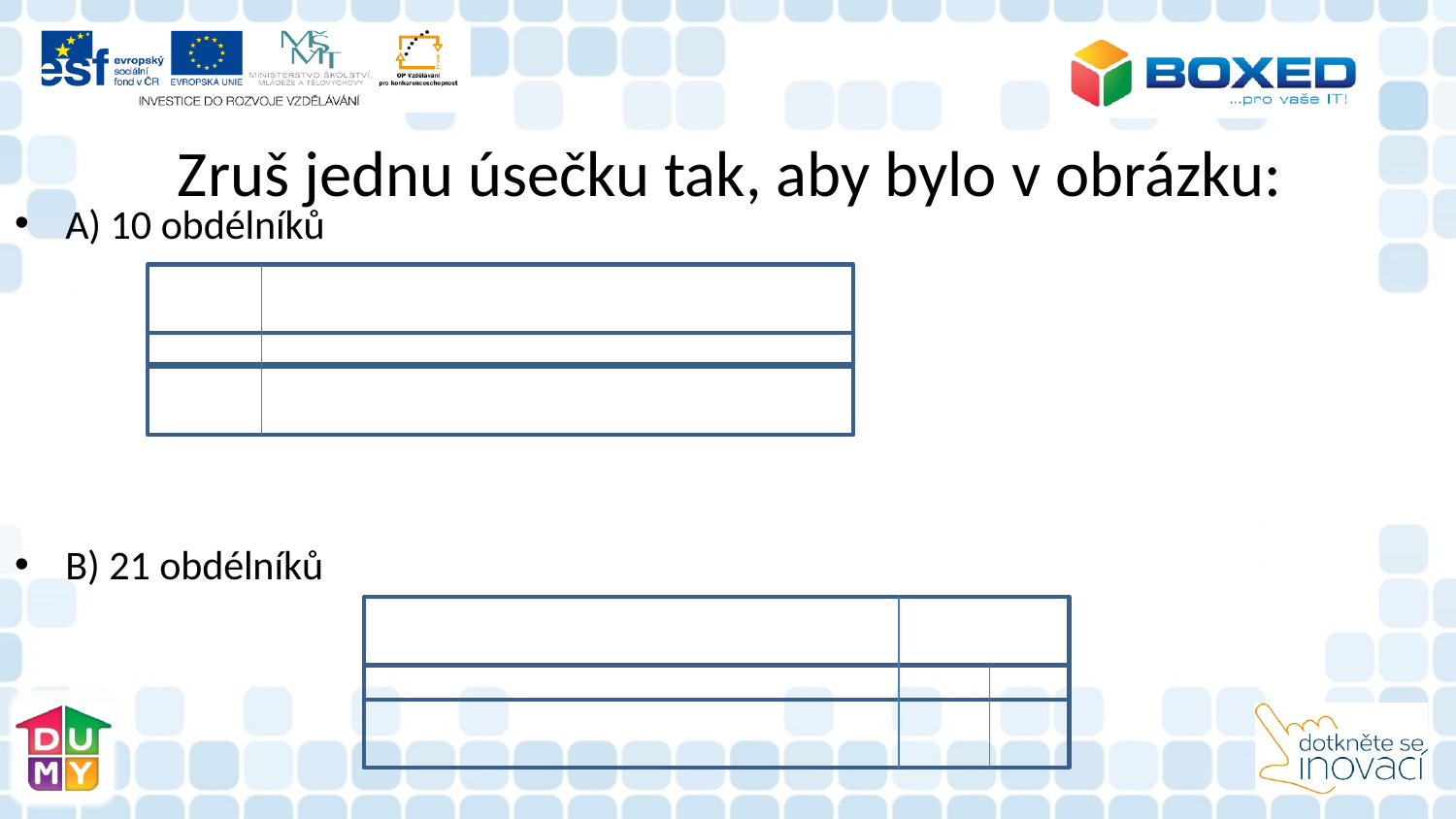

# Zruš jednu úsečku tak, aby bylo v obrázku:
A) 10 obdélníků

B) 21 obdélníků